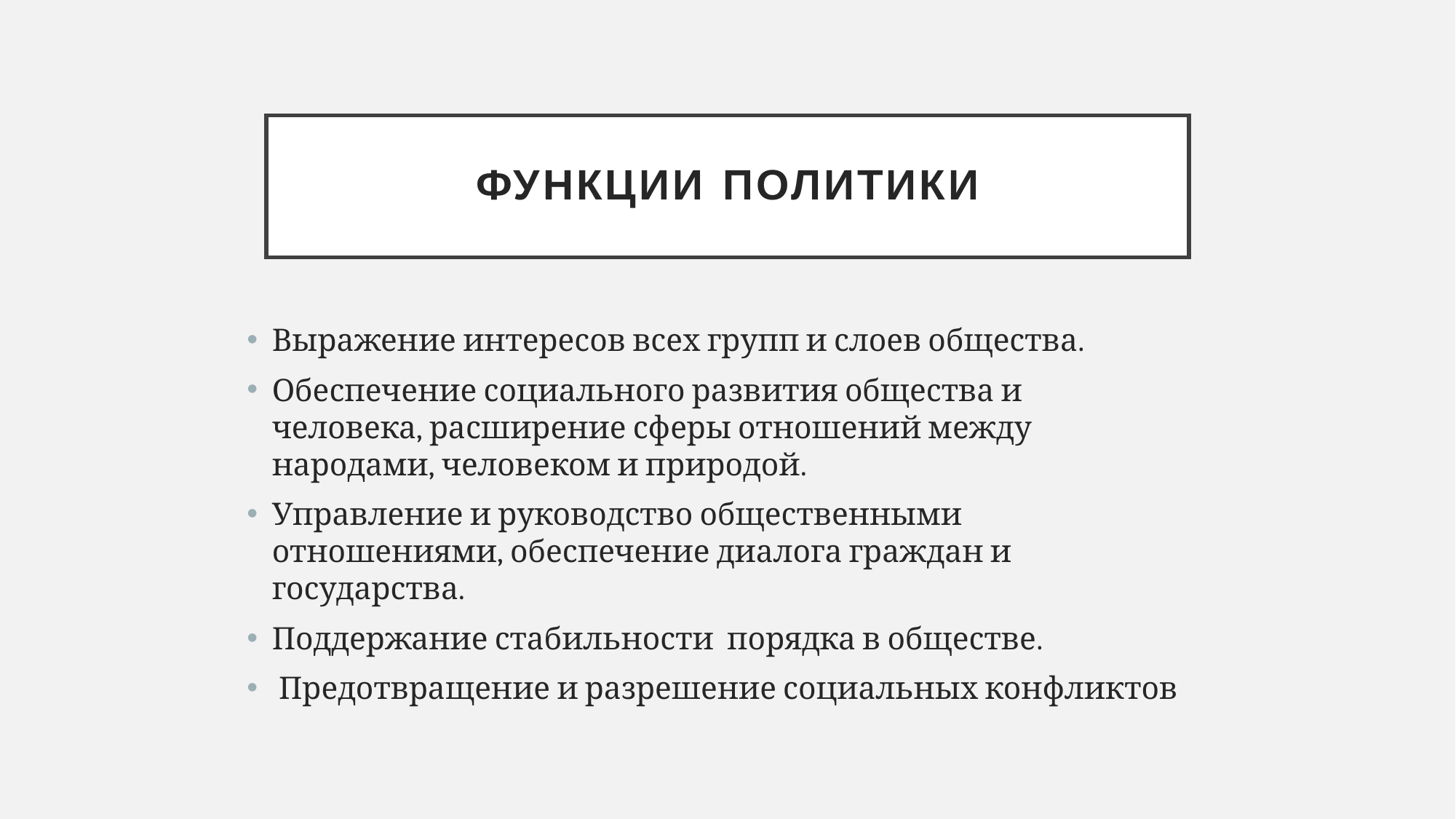

# Функции политики
Выражение интересов всех групп и слоев общества.
Обеспечение социального развития общества и человека, расширение сферы отношений между народами, человеком и природой.
Управление и руководство общественными отношениями, обеспечение диалога граждан и государства.
Поддержание стабильности  порядка в обществе.
 Предотвращение и разрешение социальных конфликтов